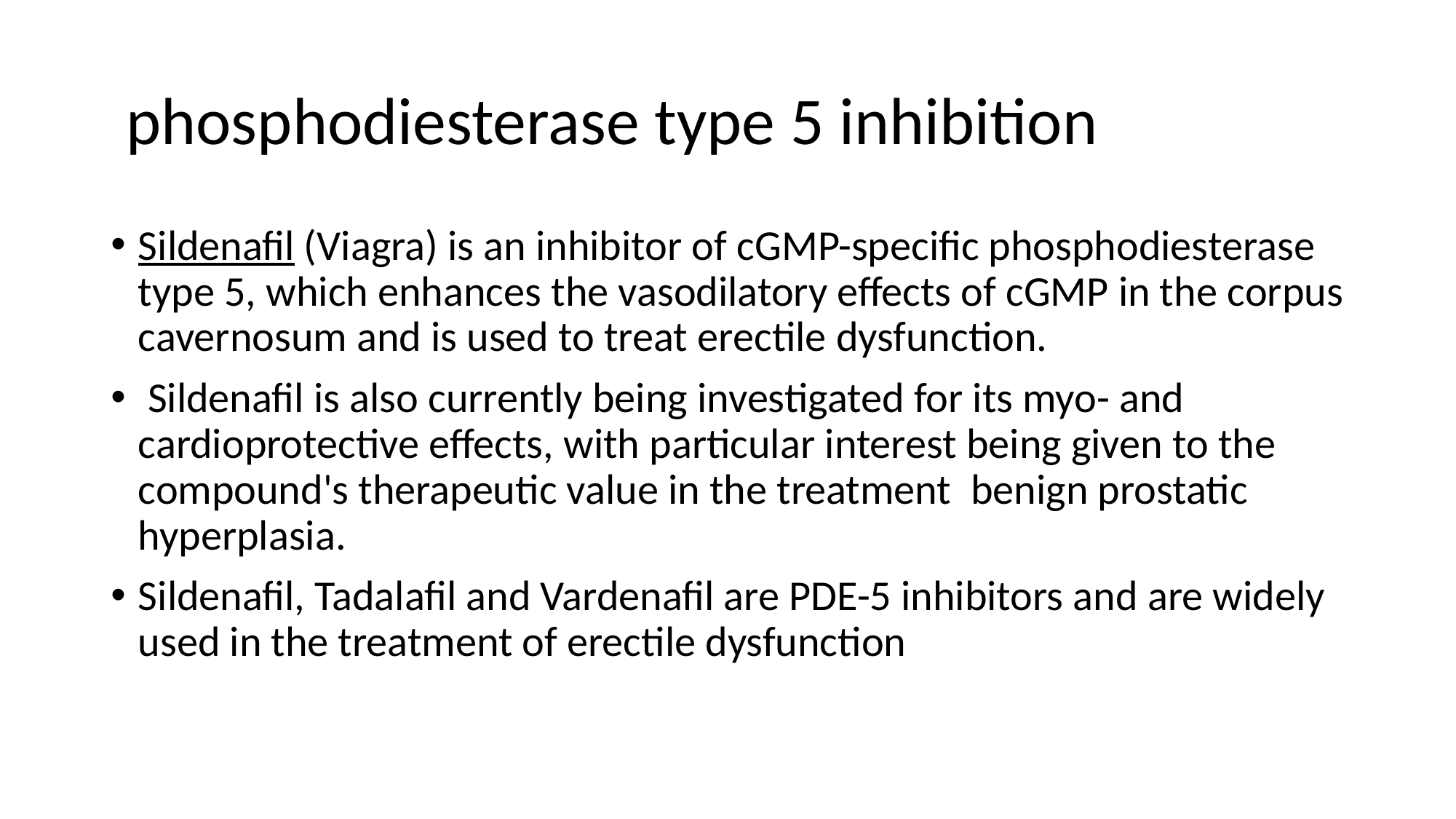

# phosphodiesterase type 5 inhibition
Sildenafil (Viagra) is an inhibitor of cGMP-specific phosphodiesterase type 5, which enhances the vasodilatory effects of cGMP in the corpus cavernosum and is used to treat erectile dysfunction.
 Sildenafil is also currently being investigated for its myo- and cardioprotective effects, with particular interest being given to the compound's therapeutic value in the treatment  benign prostatic hyperplasia.
Sildenafil, Tadalafil and Vardenafil are PDE-5 inhibitors and are widely used in the treatment of erectile dysfunction